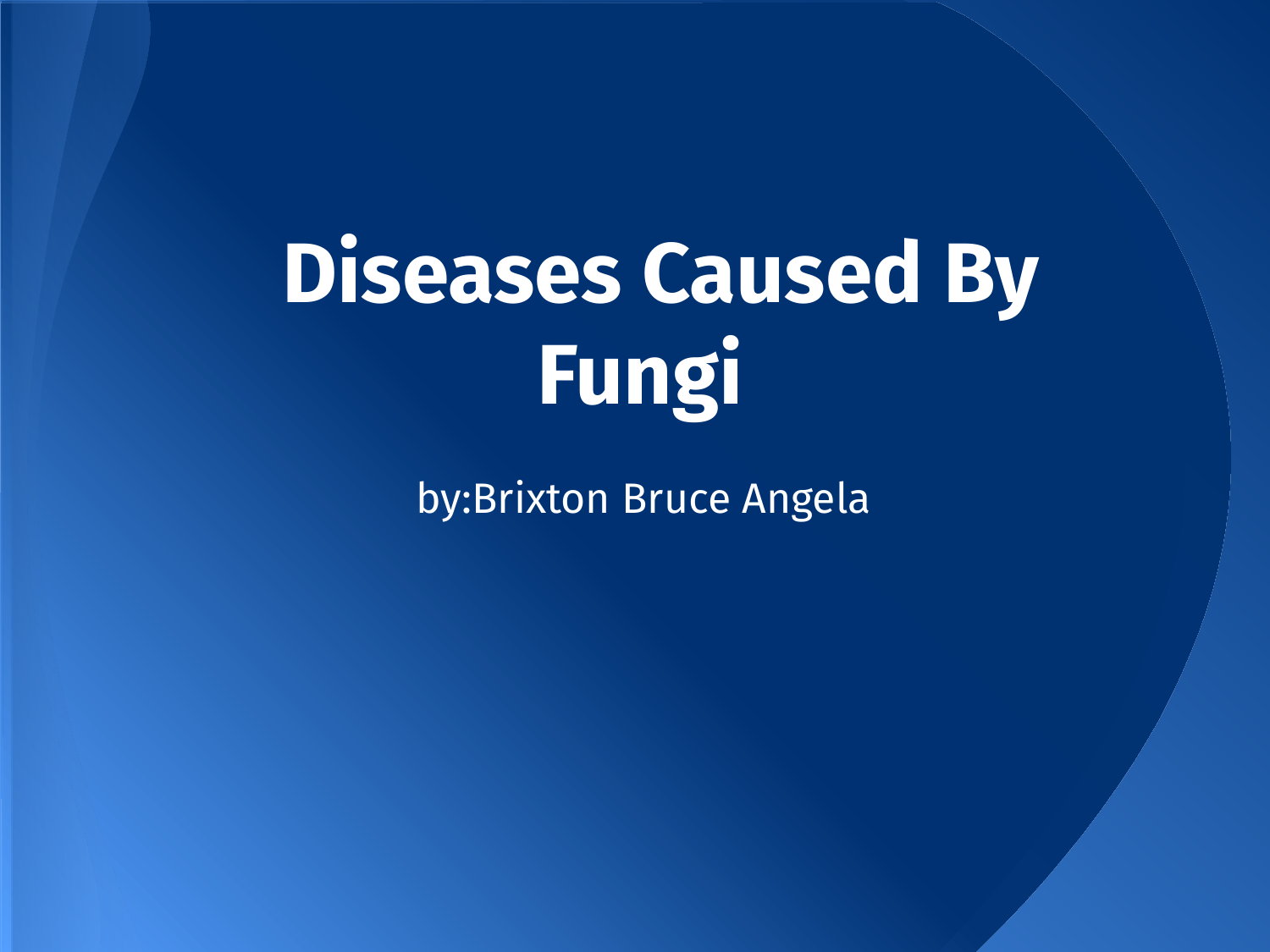

# Diseases Caused By Fungi
                     by:Brixton Bruce Angela